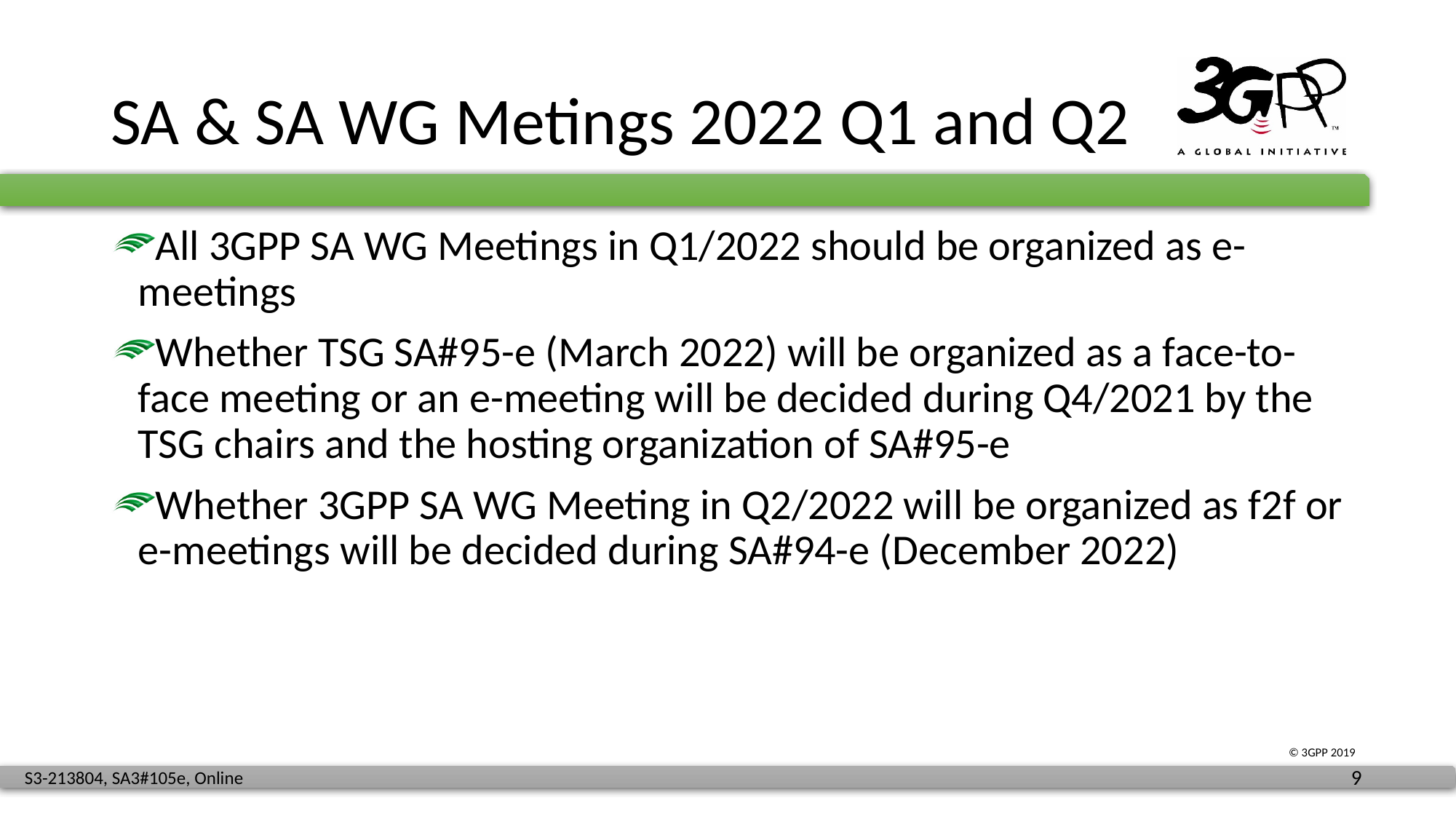

# SA & SA WG Metings 2022 Q1 and Q2
All 3GPP SA WG Meetings in Q1/2022 should be organized as e-meetings
Whether TSG SA#95-e (March 2022) will be organized as a face-to-face meeting or an e-meeting will be decided during Q4/2021 by the TSG chairs and the hosting organization of SA#95-e
Whether 3GPP SA WG Meeting in Q2/2022 will be organized as f2f or e-meetings will be decided during SA#94-e (December 2022)